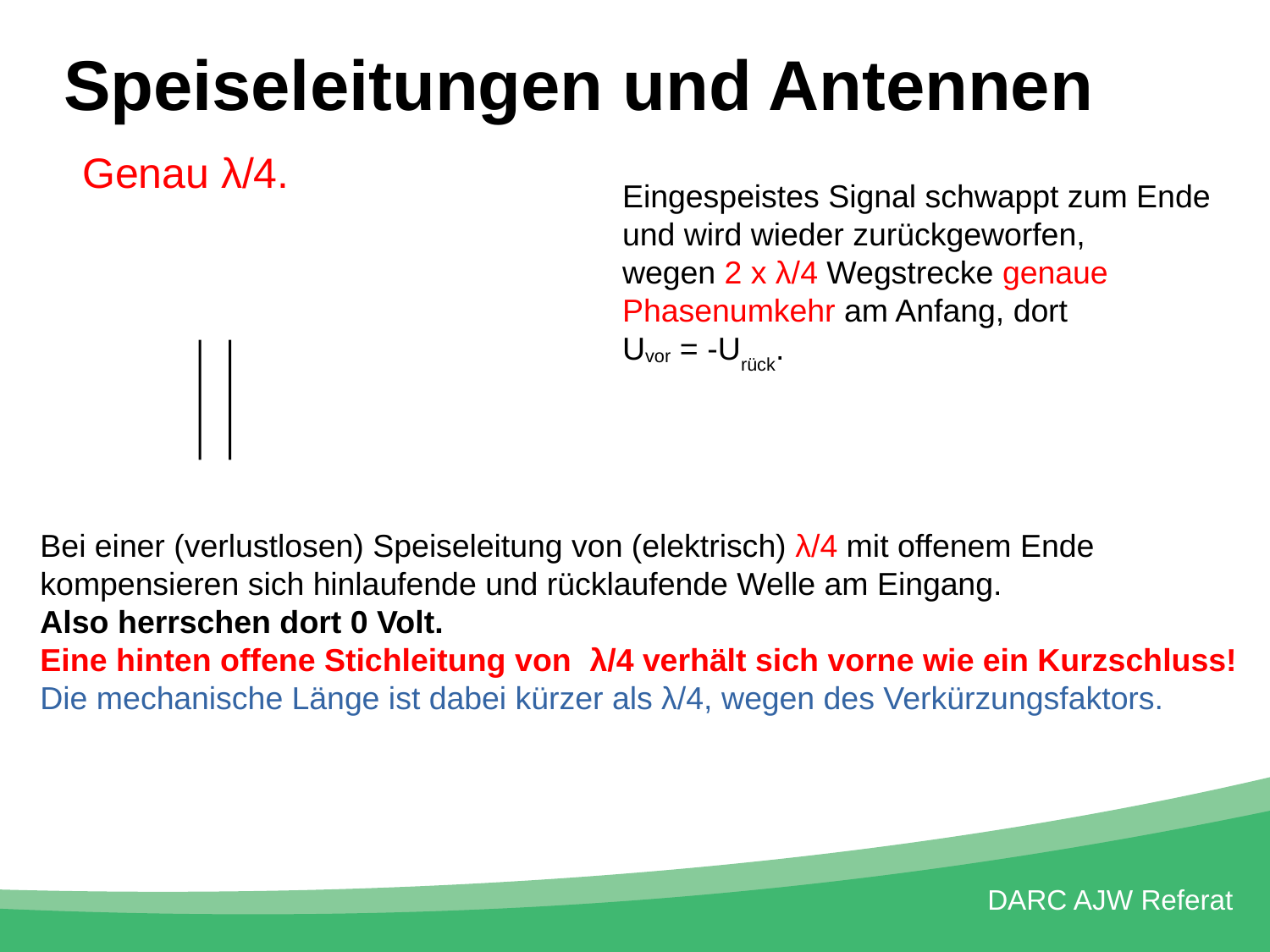

Speiseleitungen und Antennen
Genau λ/4.
Eingespeistes Signal schwappt zum Ende
und wird wieder zurückgeworfen,
wegen 2 x λ/4 Wegstrecke genaue
Phasenumkehr am Anfang, dort
Uvor = -Urück.

Bei einer (verlustlosen) Speiseleitung von (elektrisch) λ/4 mit offenem Ende
kompensieren sich hinlaufende und rücklaufende Welle am Eingang.
Also herrschen dort 0 Volt.
Eine hinten offene Stichleitung von  λ/4 verhält sich vorne wie ein Kurzschluss!
Die mechanische Länge ist dabei kürzer als λ/4, wegen des Verkürzungsfaktors.